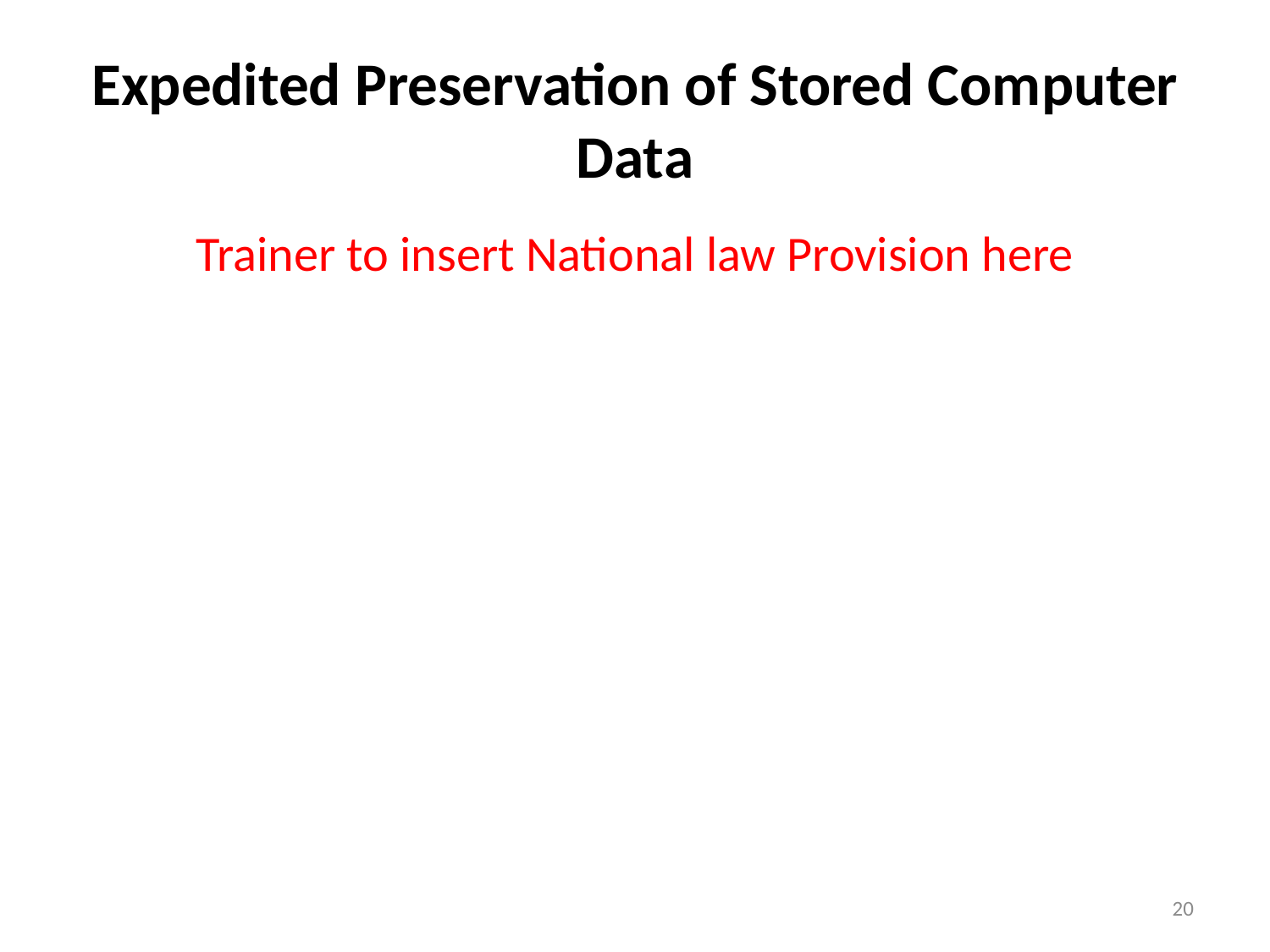

# Expedited Preservation of Stored Computer Data
Trainer to insert National law Provision here
20